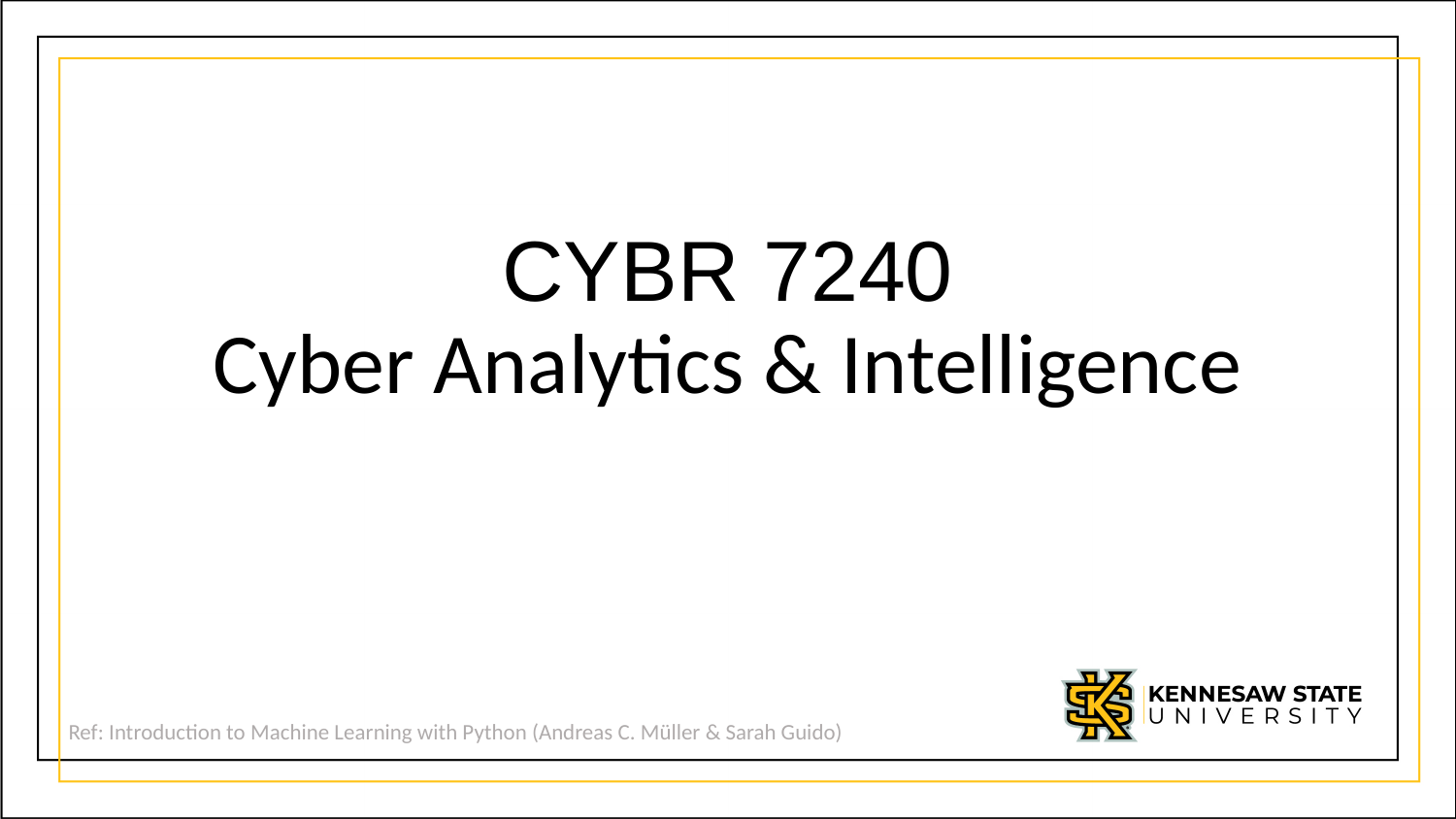

# CYBR 7240 Cyber Analytics & Intelligence

Ref: Introduction to Machine Learning with Python (Andreas C. Müller & Sarah Guido)